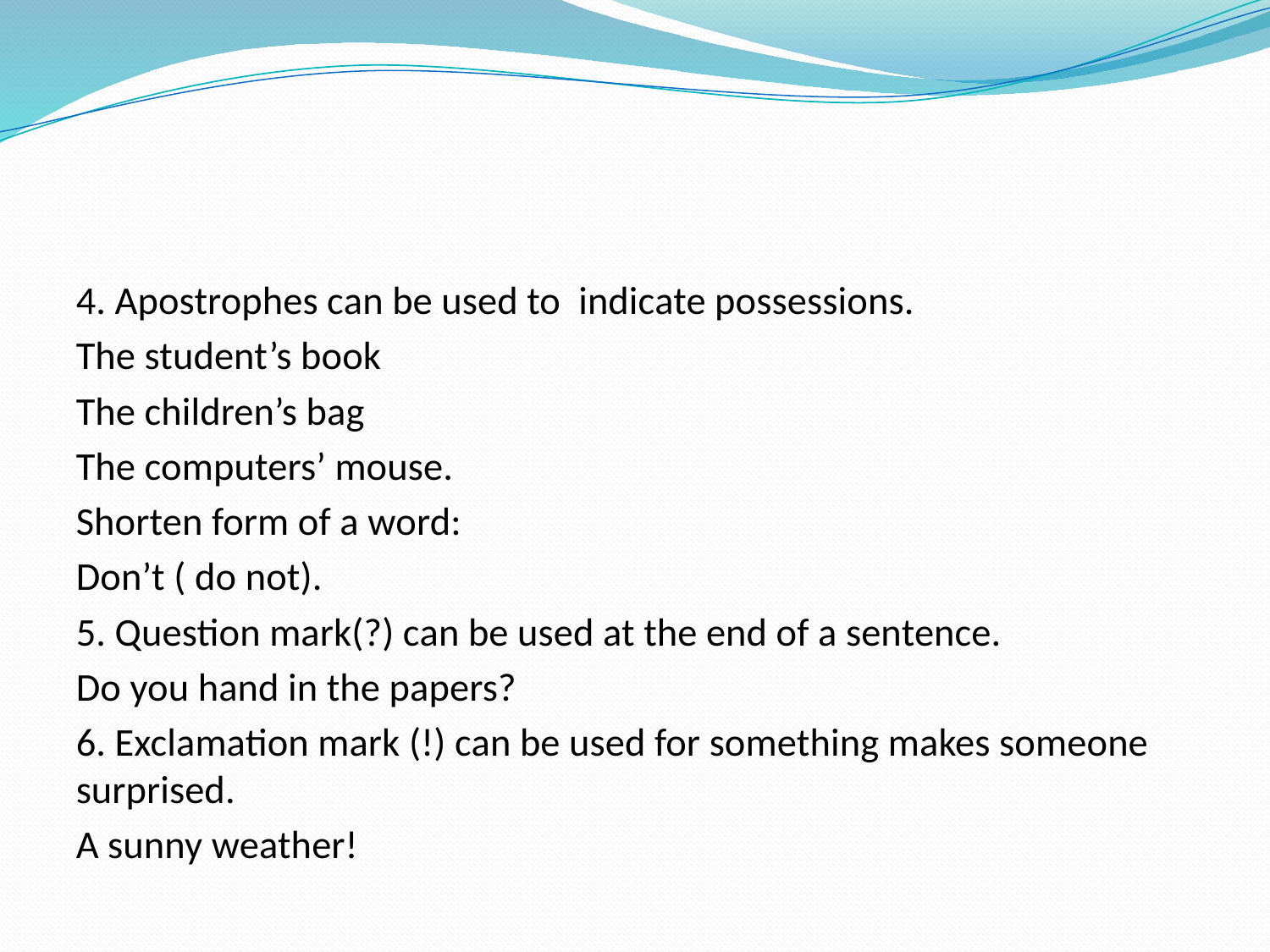

#
4. Apostrophes can be used to  indicate possessions.
The student’s book
The children’s bag
The computers’ mouse.
Shorten form of a word:
Don’t ( do not).
5. Question mark(?) can be used at the end of a sentence.
Do you hand in the papers?
6. Exclamation mark (!) can be used for something makes someone surprised.
A sunny weather!